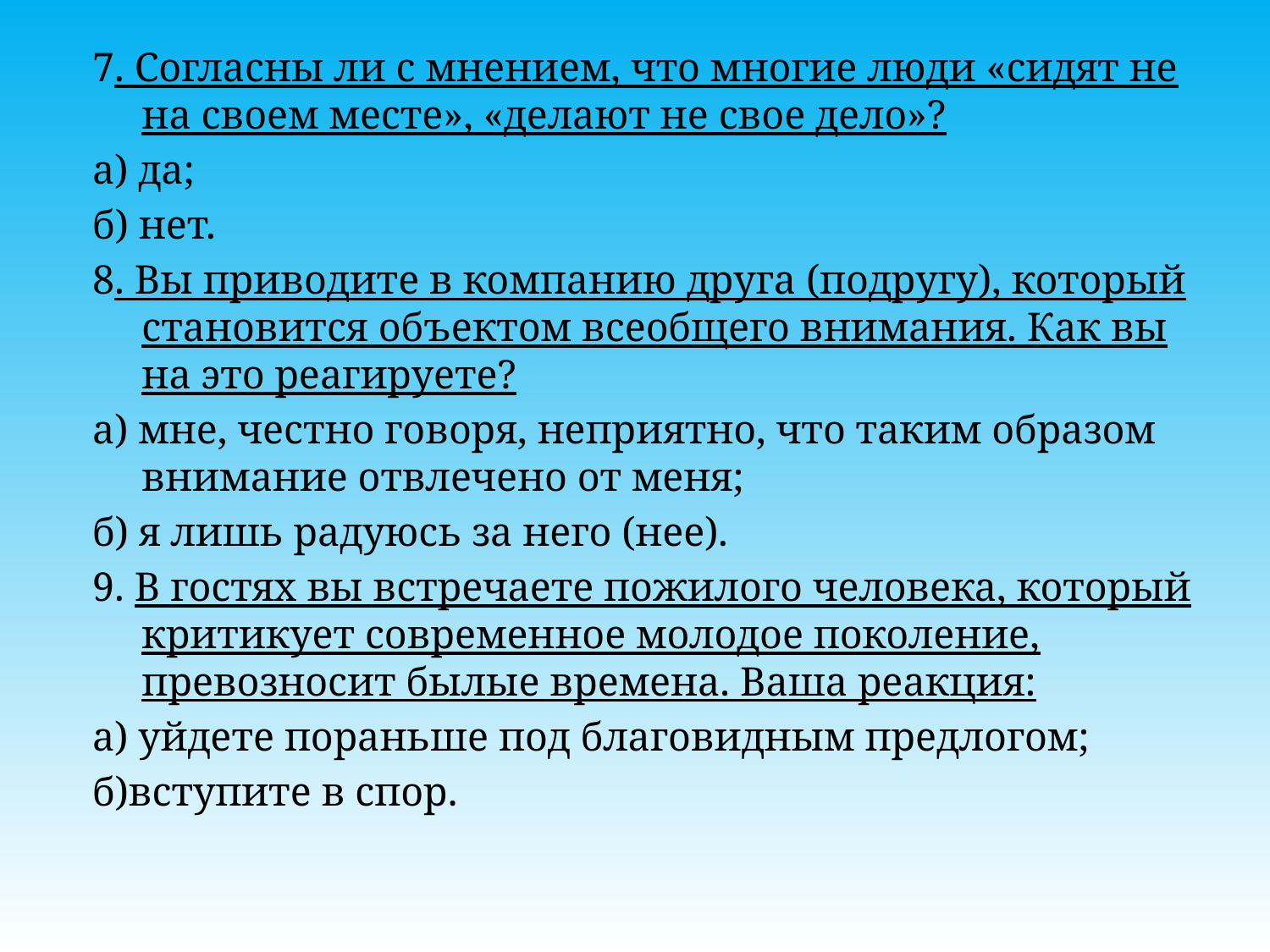

7. Согласны ли с мнением, что многие люди «сидят не на своем месте», «делают не свое дело»?
а) да;
б) нет.
8. Вы приводите в компанию друга (подругу), который становится объектом всеобщего внимания. Как вы на это реагируете?
а) мне, честно говоря, неприятно, что таким образом внимание отвлечено от меня;
б) я лишь радуюсь за него (нее).
9. В гостях вы встречаете пожилого человека, который критикует современное молодое поколение, превозносит былые времена. Ваша реакция:
а) уйдете пораньше под благовидным предлогом;
б)вступите в спор.